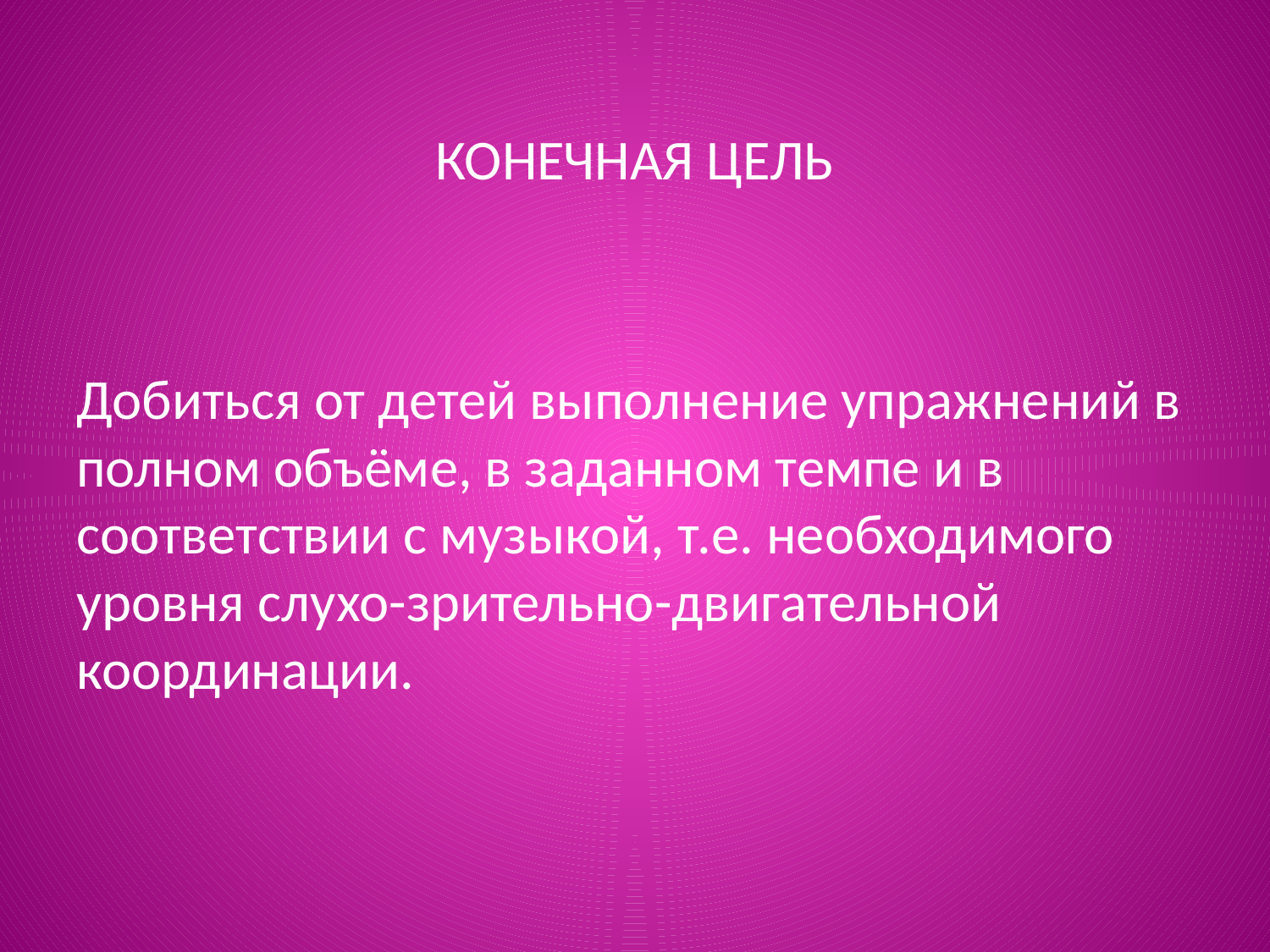

# КОНЕЧНАЯ ЦЕЛЬ
Добиться от детей выполнение упражнений в полном объёме, в заданном темпе и в соответствии с музыкой, т.е. необходимого уровня слухо-зрительно-двигательной координации.